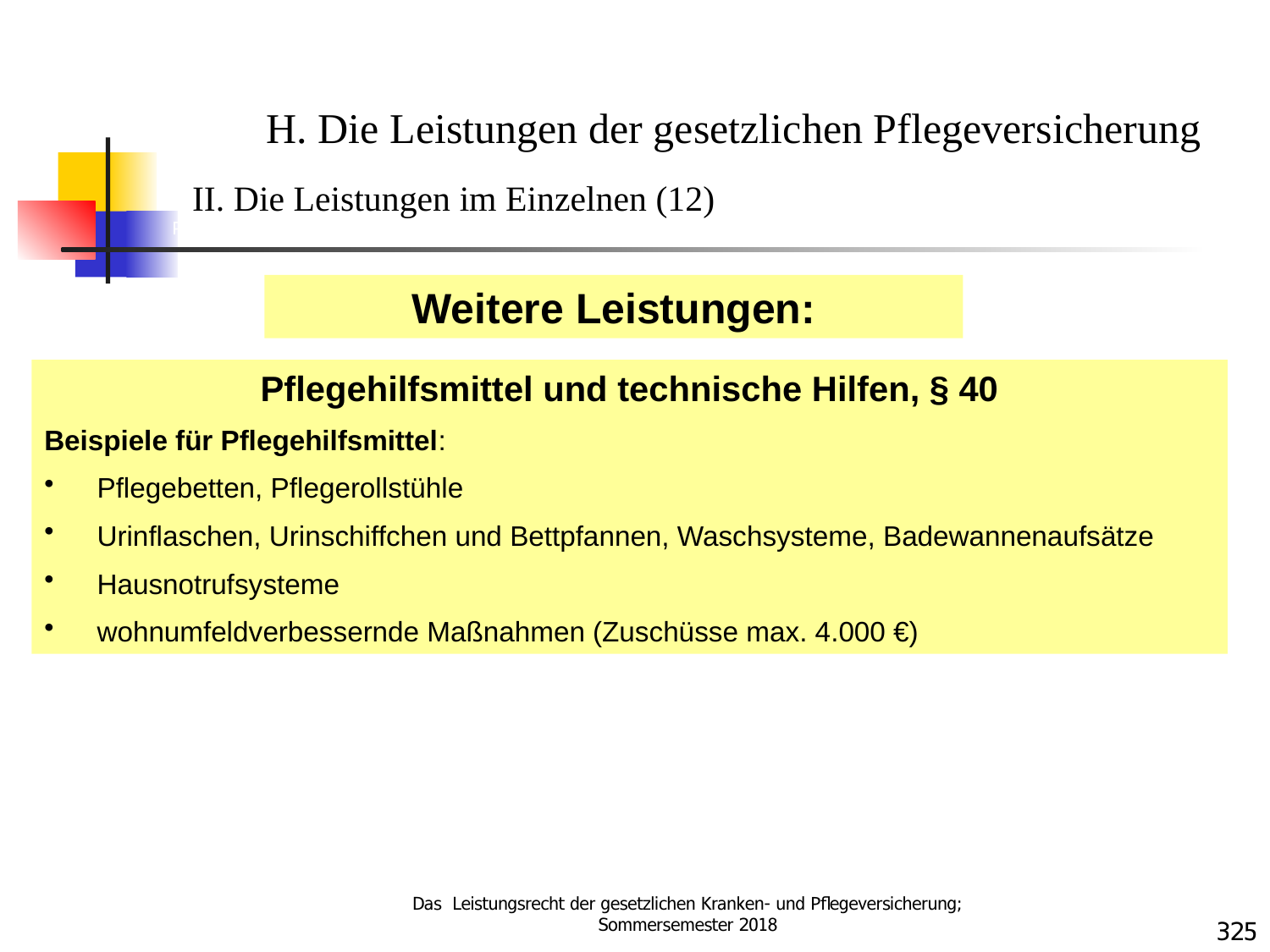

PV 19
H. Die Leistungen der gesetzlichen Pflegeversicherung
II. Die Leistungen im Einzelnen (12)
Weitere Leistungen:
Pflegehilfsmittel und technische Hilfen, § 40
Beispiele für Pflegehilfsmittel:
Pflegebetten, Pflegerollstühle
Urinflaschen, Urinschiffchen und Bettpfannen, Waschsysteme, Badewannenaufsätze
Hausnotrufsysteme
wohnumfeldverbessernde Maßnahmen (Zuschüsse max. 4.000 €)
Das  Leistungsrecht der gesetzlichen Kranken- und Pflegeversicherung; Sommersemester 2018
325